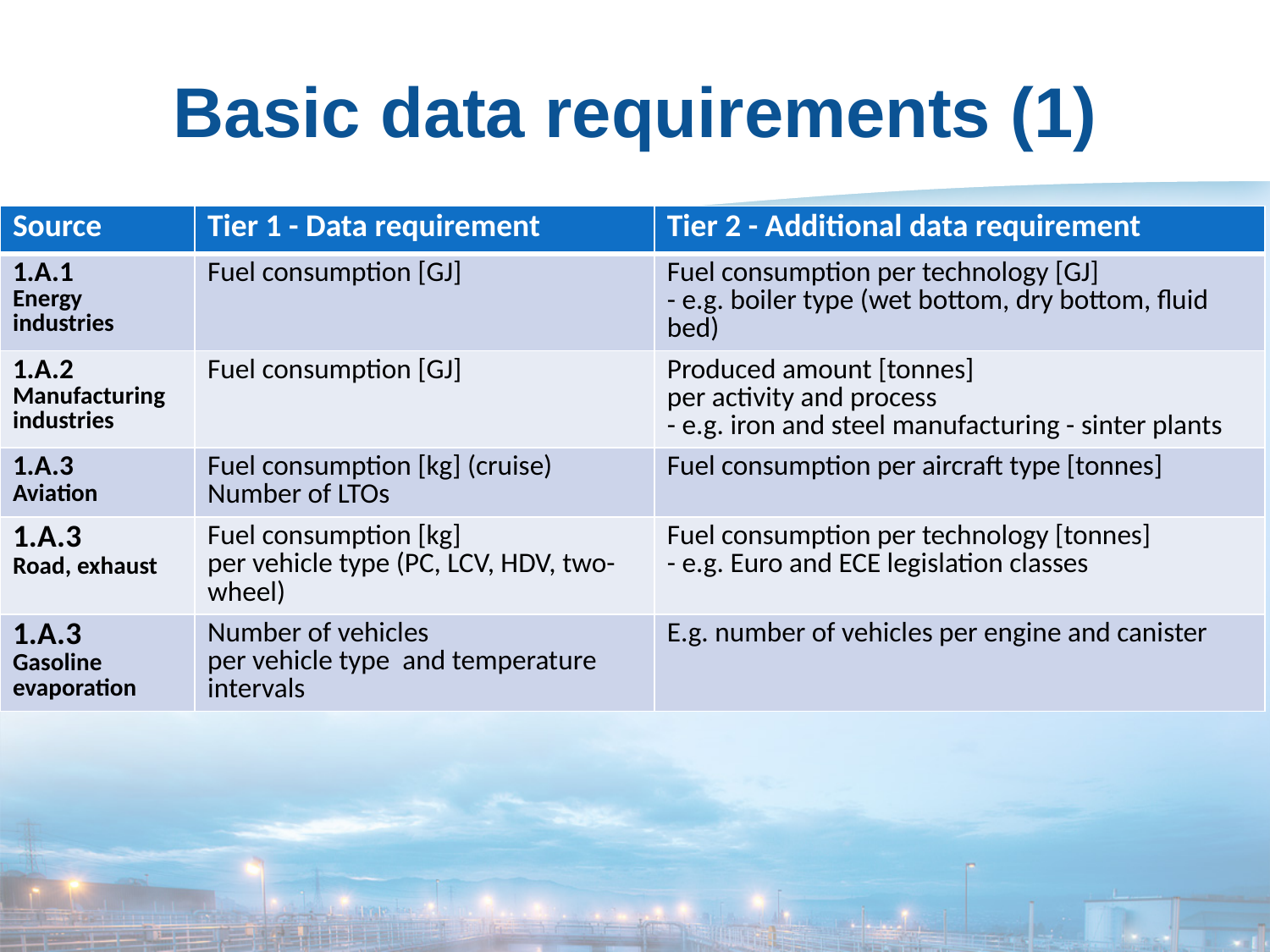

# Basic data requirements (1)
| Source | Tier 1 - Data requirement | Tier 2 - Additional data requirement |
| --- | --- | --- |
| 1.A.1 Energy industries | Fuel consumption [GJ] | Fuel consumption per technology [GJ] - e.g. boiler type (wet bottom, dry bottom, fluid bed) |
| 1.A.2 Manufacturing industries | Fuel consumption [GJ] | Produced amount [tonnes] per activity and process - e.g. iron and steel manufacturing - sinter plants |
| 1.A.3 Aviation | Fuel consumption [kg] (cruise) Number of LTOs | Fuel consumption per aircraft type [tonnes] |
| 1.A.3 Road, exhaust | Fuel consumption [kg] per vehicle type (PC, LCV, HDV, two-wheel) | Fuel consumption per technology [tonnes] - e.g. Euro and ECE legislation classes |
| 1.A.3 Gasoline evaporation | Number of vehicles per vehicle type and temperature intervals | E.g. number of vehicles per engine and canister |